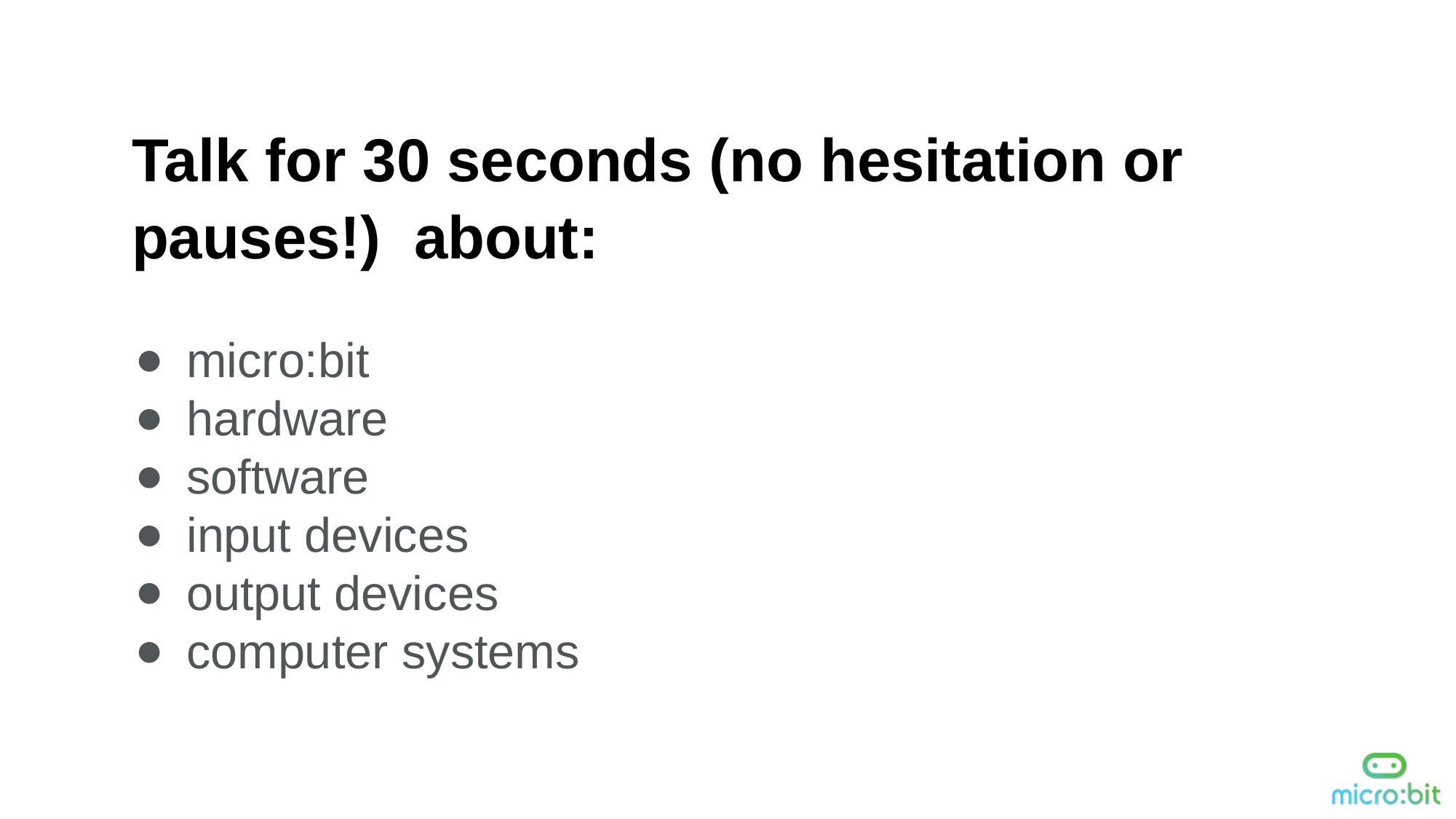

Talk for 30 seconds (no hesitation or pauses!)  about:

micro:bit
hardware
software
input devices
output devices
computer systems